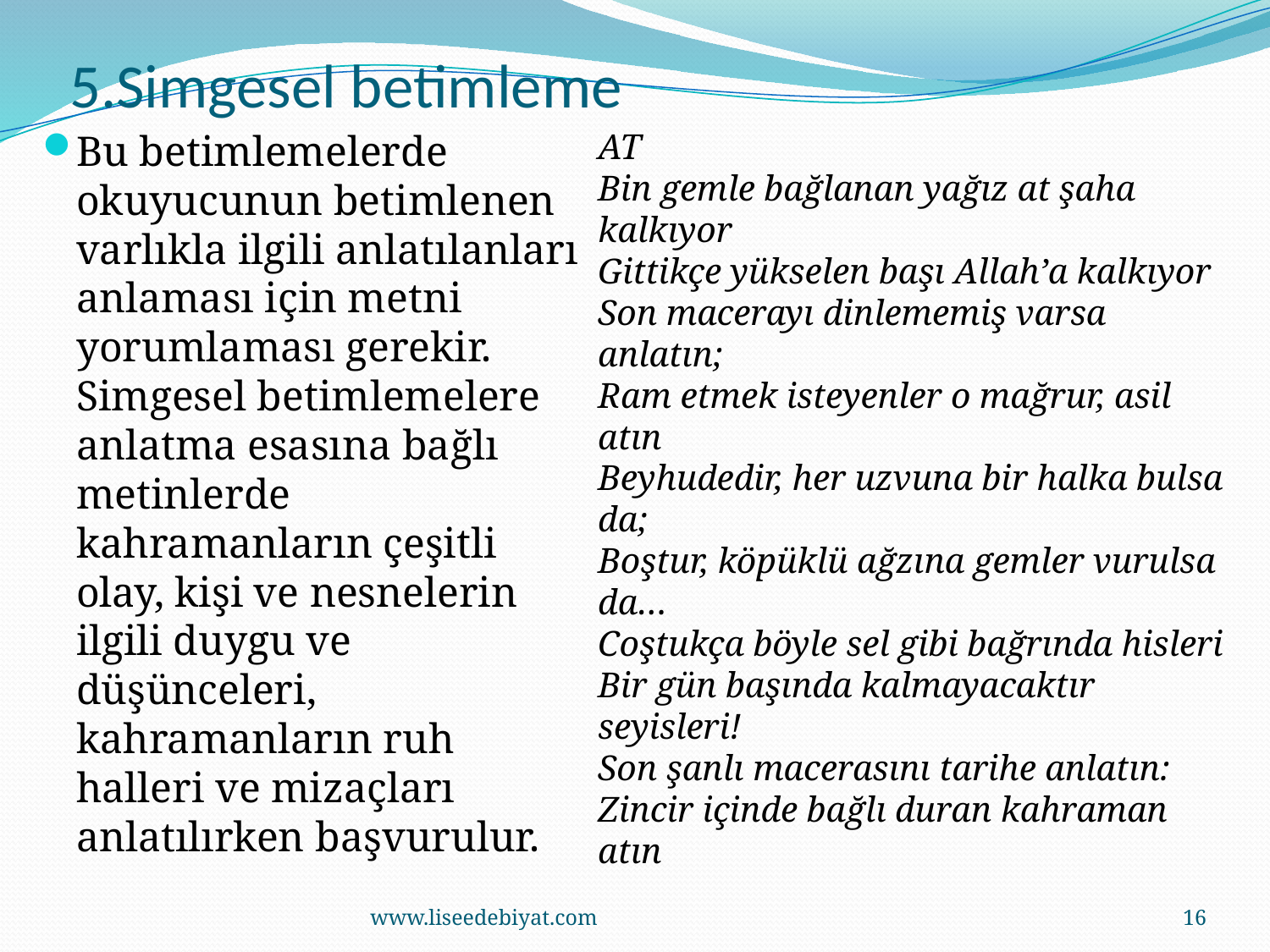

# 5.Simgesel betimleme
Bu betimlemelerde okuyucunun betimlenen varlıkla ilgili anlatılanları anlaması için metni yorumlaması gerekir. Simgesel betimlemelere anlatma esasına bağlı metinlerde kahramanların çeşitli olay, kişi ve nesnelerin ilgili duygu ve düşünceleri, kahramanların ruh halleri ve mizaçları anlatılırken başvurulur.
AT
Bin gemle bağlanan yağız at şaha kalkıyor
Gittikçe yükselen başı Allah’a kalkıyor
Son macerayı dinlememiş varsa anlatın;
Ram etmek isteyenler o mağrur, asil atın
Beyhudedir, her uzvuna bir halka bulsa da;
Boştur, köpüklü ağzına gemler vurulsa da…
Coştukça böyle sel gibi bağrında hisleri
Bir gün başında kalmayacaktır seyisleri!
Son şanlı macerasını tarihe anlatın:
Zincir içinde bağlı duran kahraman atın
www.liseedebiyat.com
16